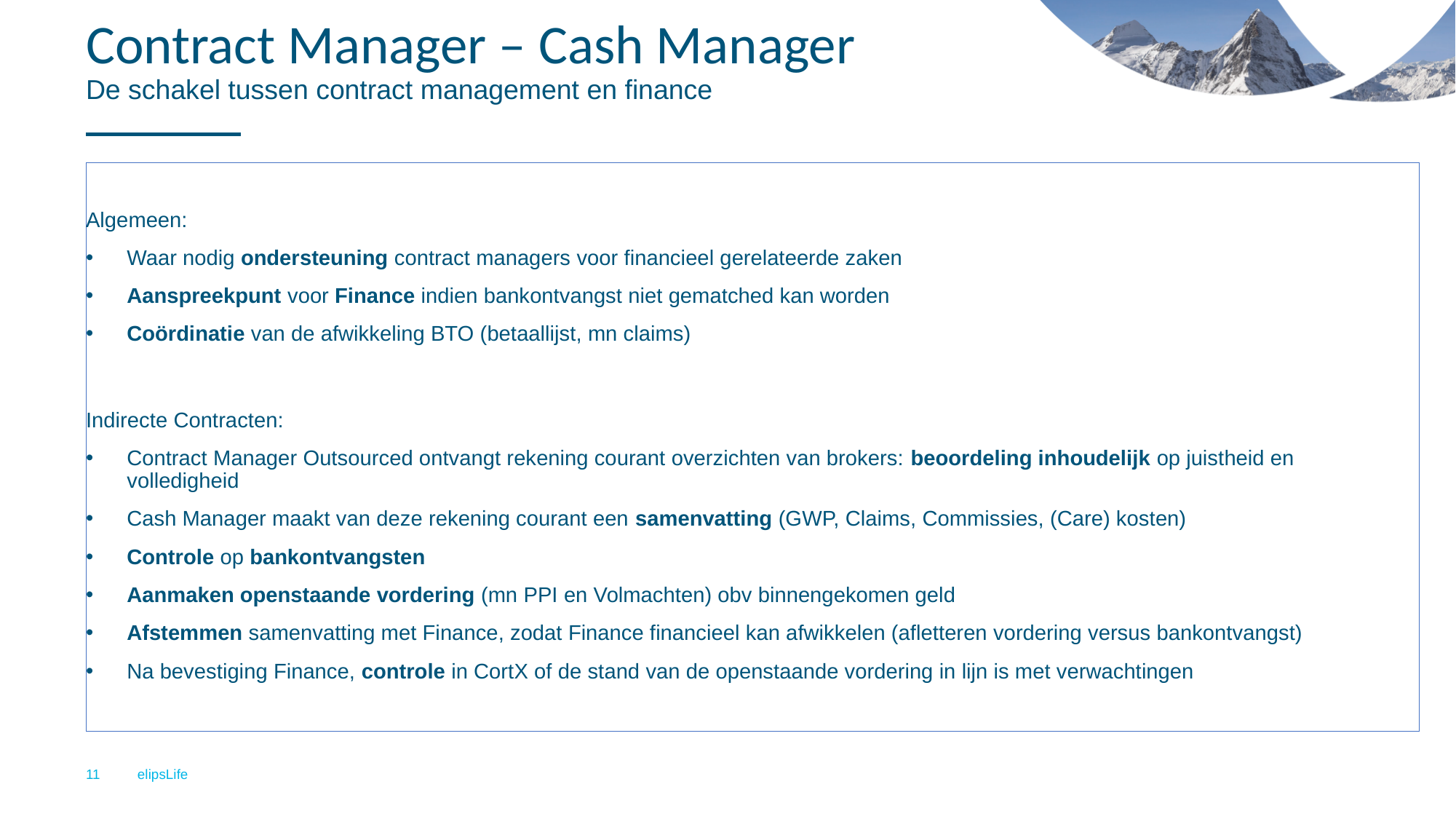

# Contract Manager – Cash Manager De schakel tussen contract management en finance

Algemeen:
Waar nodig ondersteuning contract managers voor financieel gerelateerde zaken
Aanspreekpunt voor Finance indien bankontvangst niet gematched kan worden
Coördinatie van de afwikkeling BTO (betaallijst, mn claims)

Indirecte Contracten:
Contract Manager Outsourced ontvangt rekening courant overzichten van brokers: beoordeling inhoudelijk op juistheid en volledigheid
Cash Manager maakt van deze rekening courant een samenvatting (GWP, Claims, Commissies, (Care) kosten)
Controle op bankontvangsten
Aanmaken openstaande vordering (mn PPI en Volmachten) obv binnengekomen geld
Afstemmen samenvatting met Finance, zodat Finance financieel kan afwikkelen (afletteren vordering versus bankontvangst)
Na bevestiging Finance, controle in CortX of de stand van de openstaande vordering in lijn is met verwachtingen

11